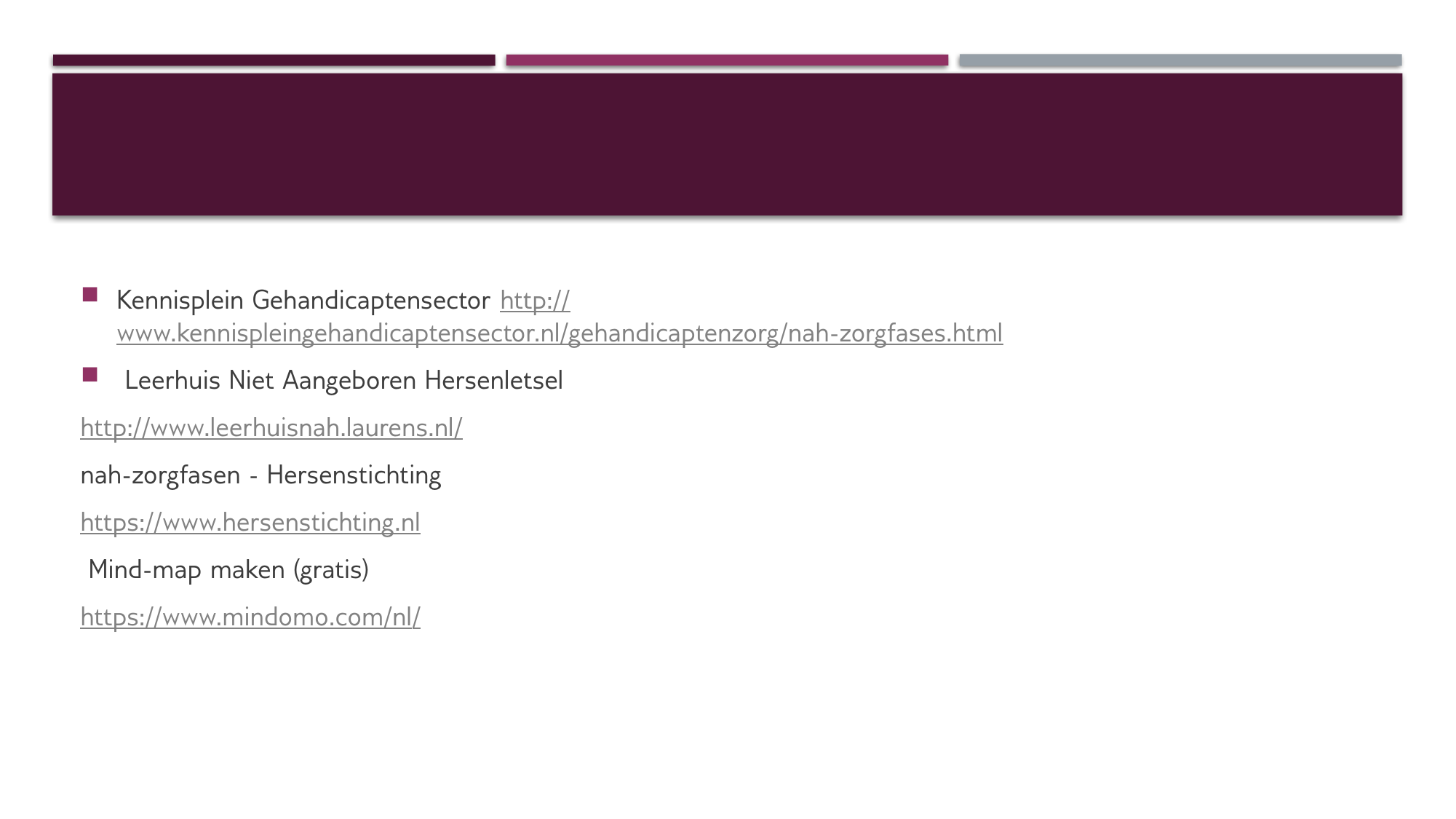

#
Kennisplein Gehandicaptensector http://www.kennispleingehandicaptensector.nl/gehandicaptenzorg/nah-zorgfases.html
 Leerhuis Niet Aangeboren Hersenletsel
http://www.leerhuisnah.laurens.nl/
nah-zorgfasen - Hersenstichting
https://www.hersenstichting.nl
 Mind-map maken (gratis)
https://www.mindomo.com/nl/